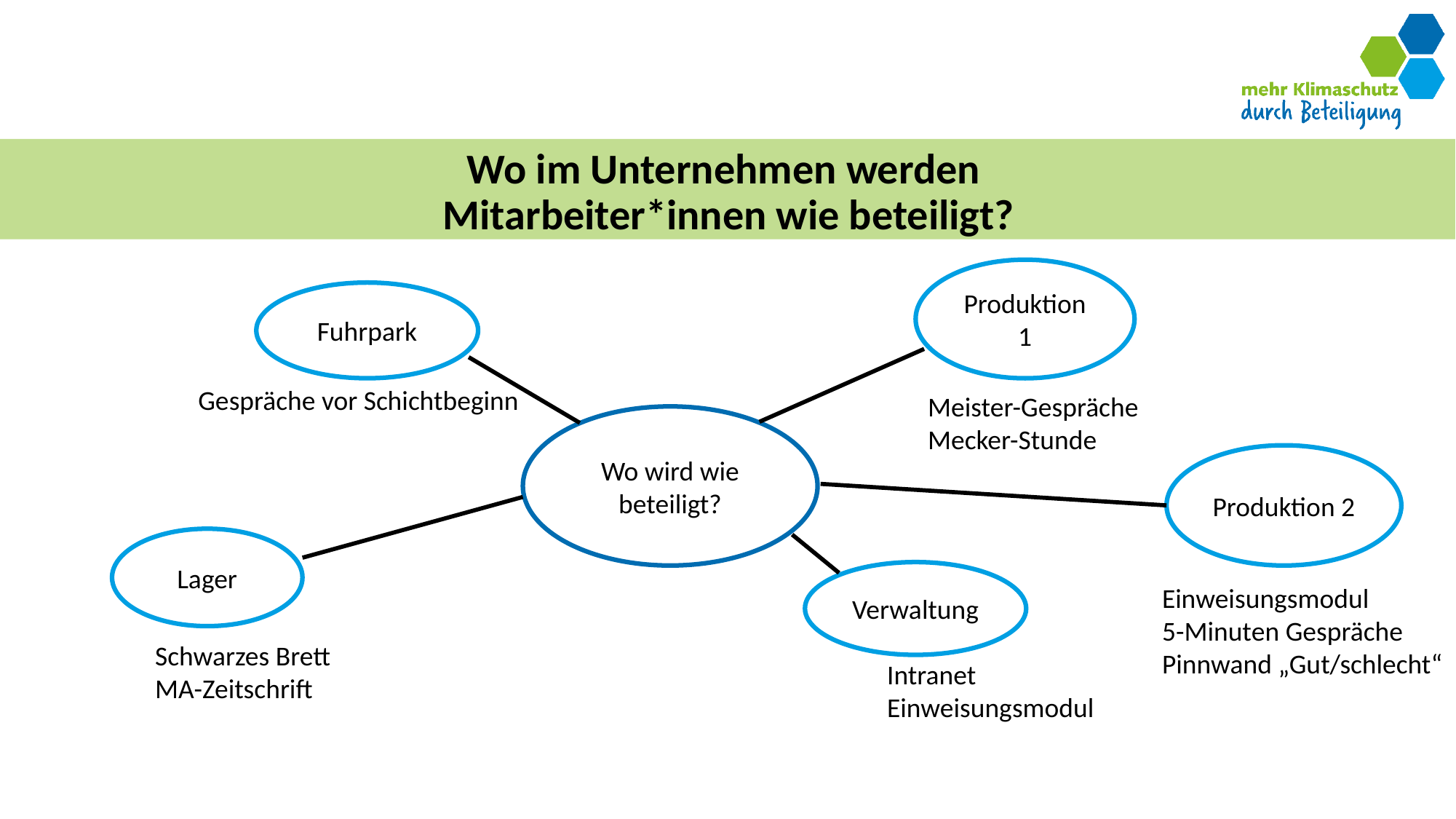

# Wo im Unternehmen werden Mitarbeiter*innen wie beteiligt?
Produktion 1
Fuhrpark
Gespräche vor Schichtbeginn
Meister-Gespräche
Mecker-Stunde
Wo wird wie beteiligt?
Produktion 2
Lager
Verwaltung
Einweisungsmodul
5-Minuten Gespräche
Pinnwand „Gut/schlecht“

Schwarzes Brett
MA-Zeitschrift
Intranet
Einweisungsmodul